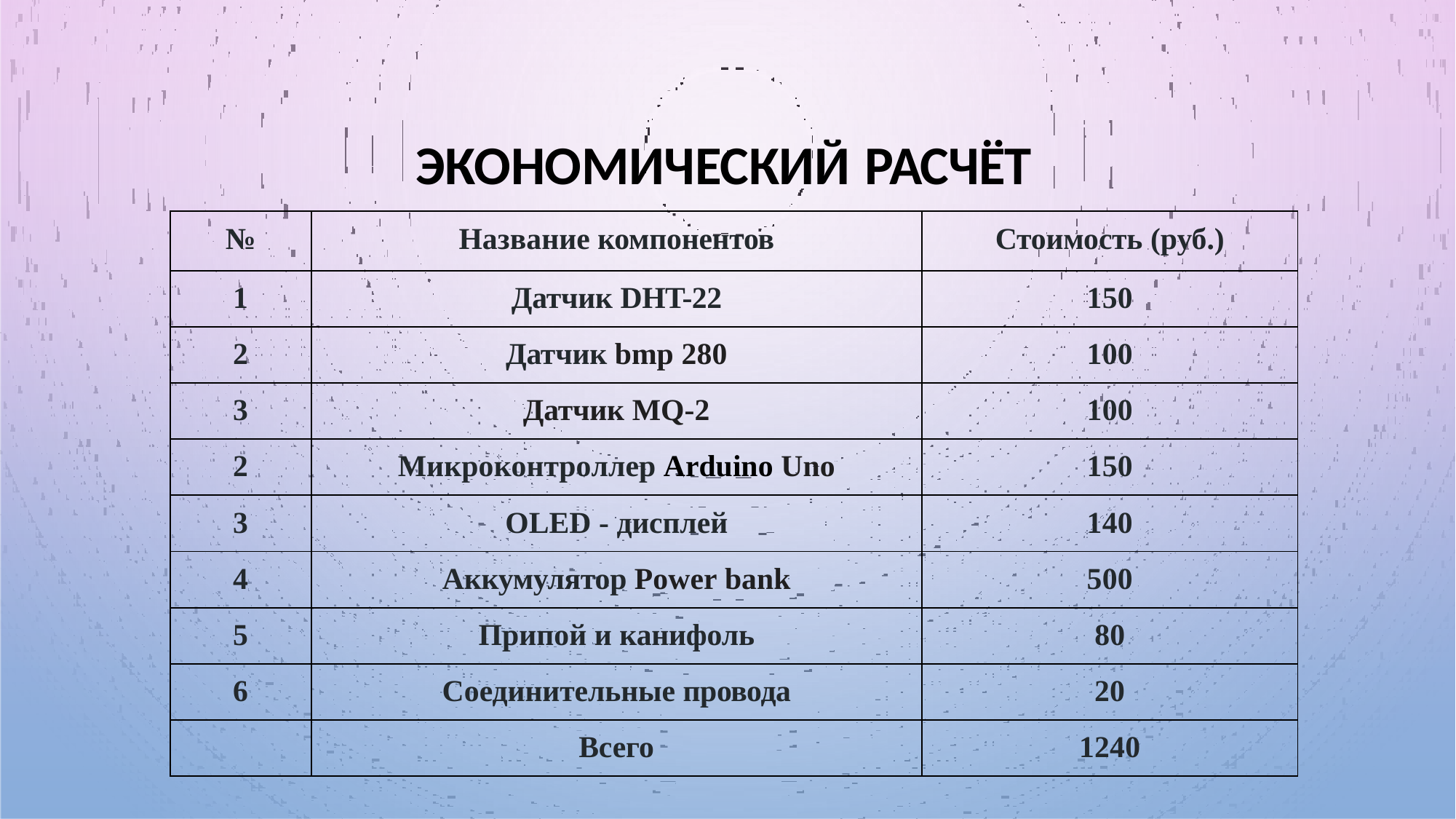

# ЭКОНОМИЧЕСКИЙ РАСЧЁТ
| № | Название компонентов | Стоимость (руб.) |
| --- | --- | --- |
| 1 | Датчик DHT-22 | 150 |
| 2 | Датчик bmp 280 | 100 |
| 3 | Датчик MQ-2 | 100 |
| 2 | Микроконтроллер Arduino Uno | 150 |
| 3 | ОLED - дисплей | 140 |
| 4 | Аккумулятор Power bank | 500 |
| 5 | Припой и канифоль | 80 |
| 6 | Соединительные провода | 20 |
|  | Всего | 1240 |